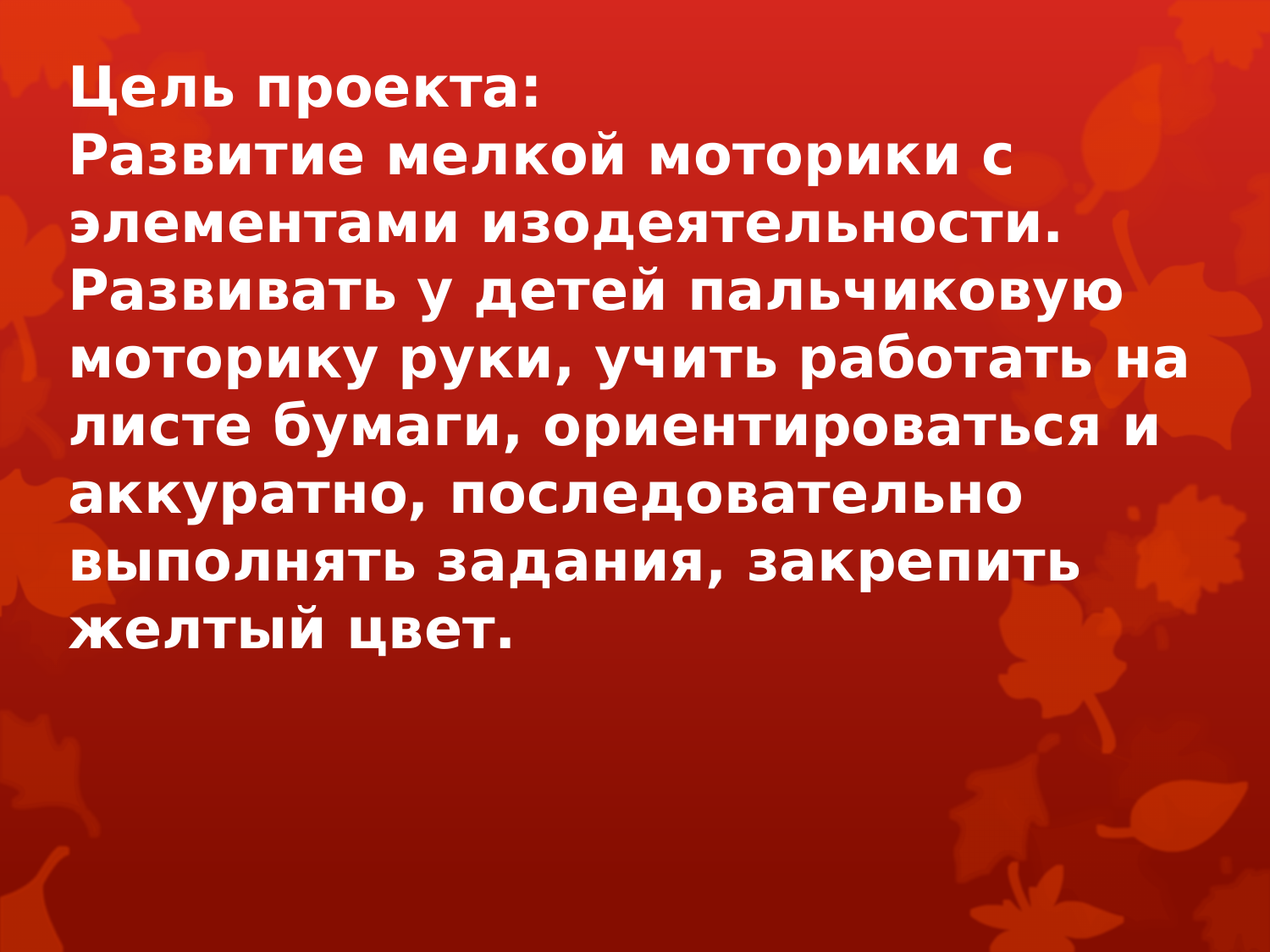

# Цель проекта: Развитие мелкой моторики с элементами изодеятельности. Развивать у детей пальчиковую моторику руки, учить работать на листе бумаги, ориентироваться и аккуратно, последовательно выполнять задания, закрепить желтый цвет.